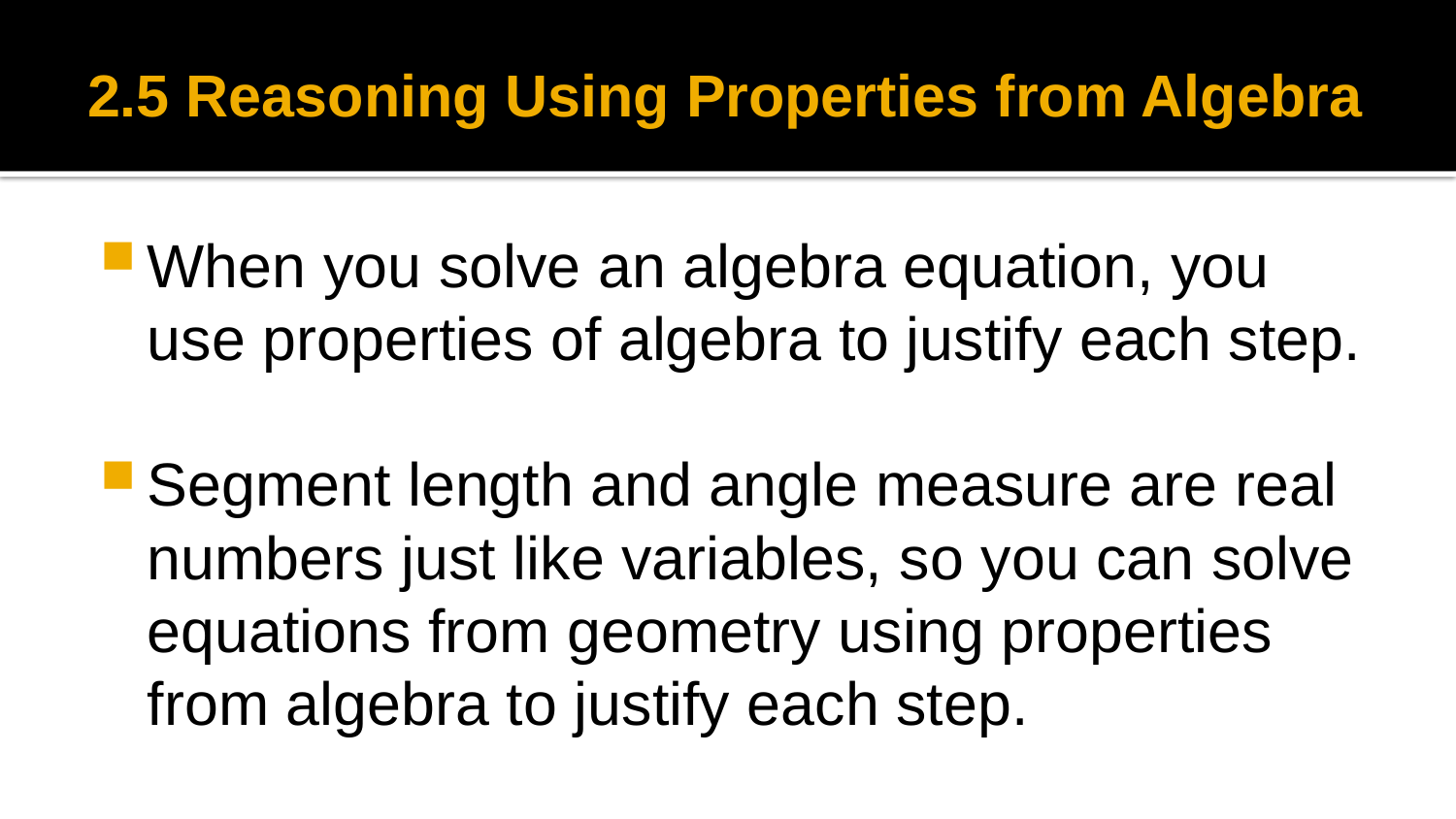

# 2.5 Reasoning Using Properties from Algebra
When you solve an algebra equation, you use properties of algebra to justify each step.

Segment length and angle measure are real numbers just like variables, so you can solve equations from geometry using properties from algebra to justify each step.